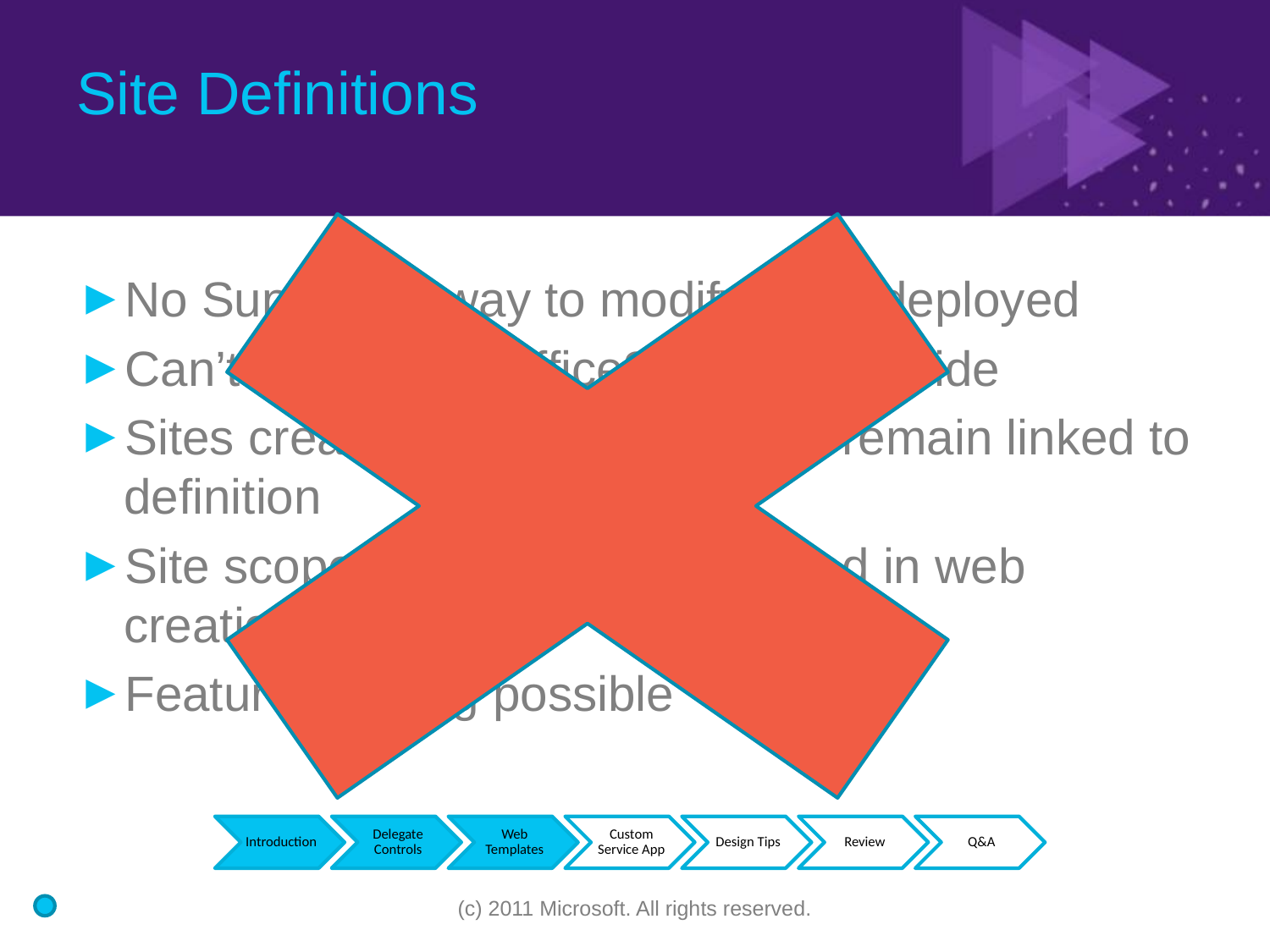

# Site Definitions

No Supported way to modify once deployed
Can’t be used in Office365 as farm wide
Sites created from site definition remain linked to definition
Site scoped features not activated in web creation
Feature stapling possible

Introduction
Delegate Controls
Web Templates
Custom Service App
Design Tips
Review
Q&A
(c) 2011 Microsoft. All rights reserved.